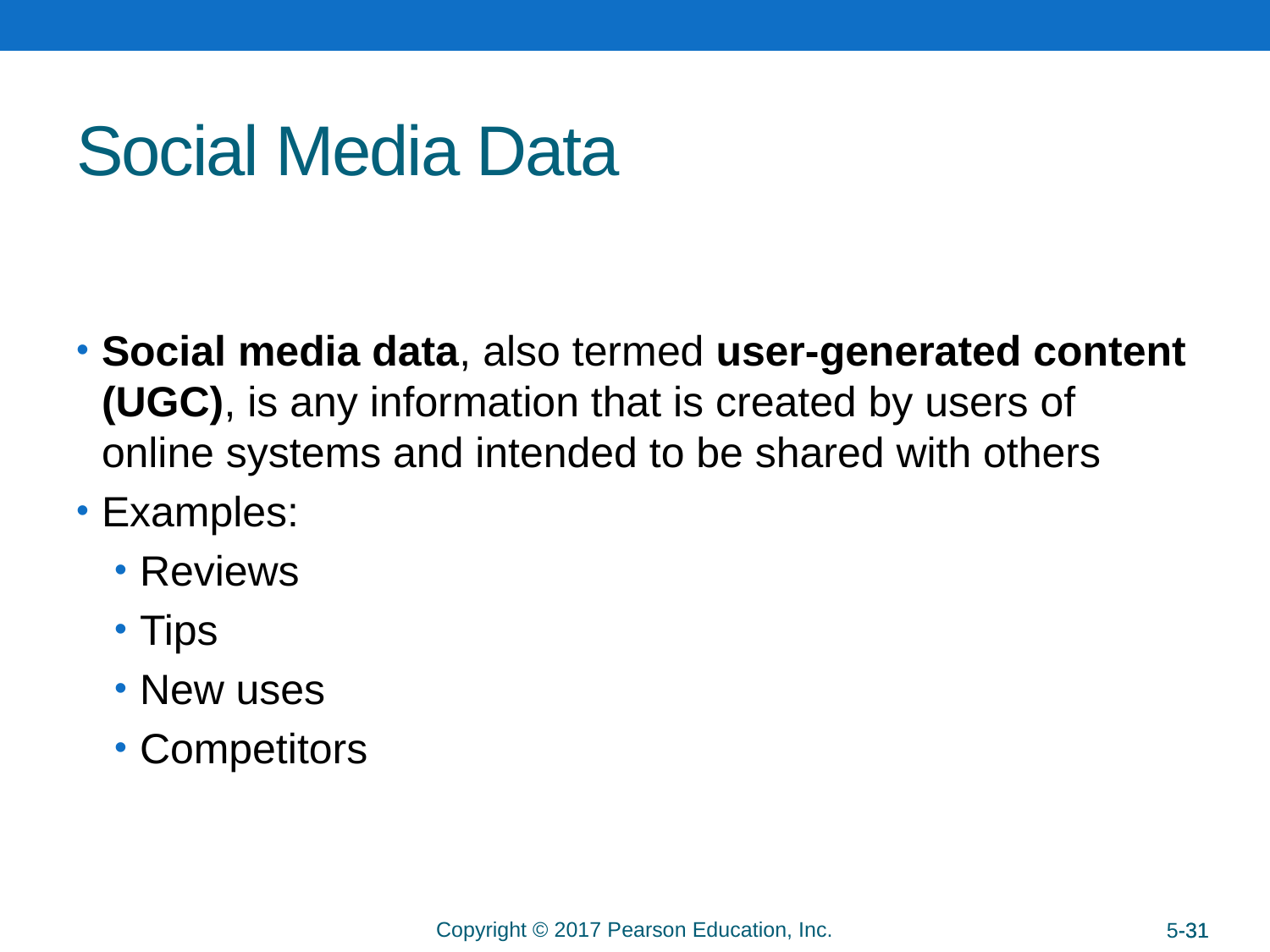

# Social Media Data
Social media data, also termed user-generated content (UGC), is any information that is created by users of online systems and intended to be shared with others
Examples:
Reviews
Tips
New uses
Competitors